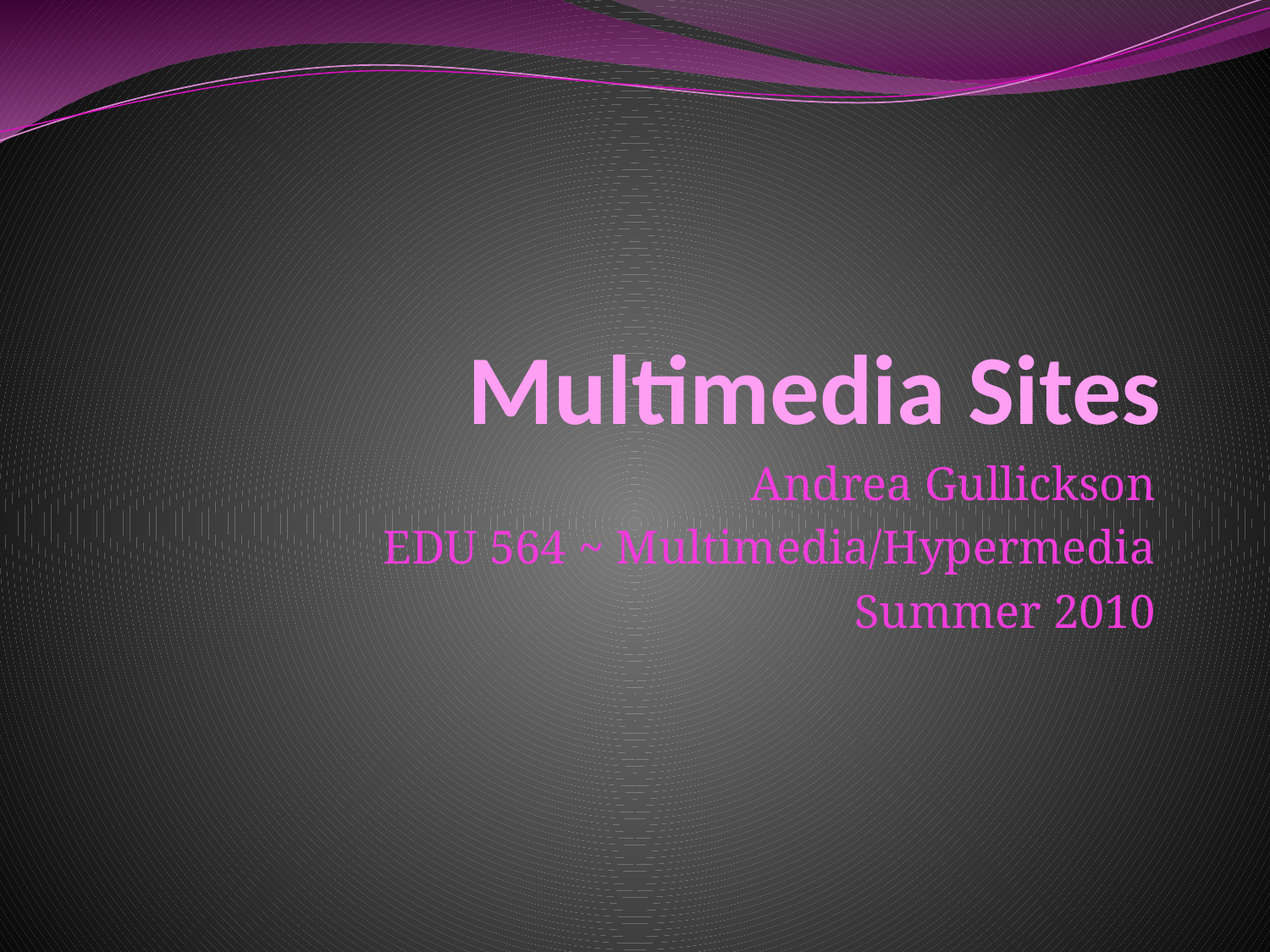

# Multimedia Sites
Andrea Gullickson
EDU 564 ~ Multimedia/Hypermedia
Summer 2010